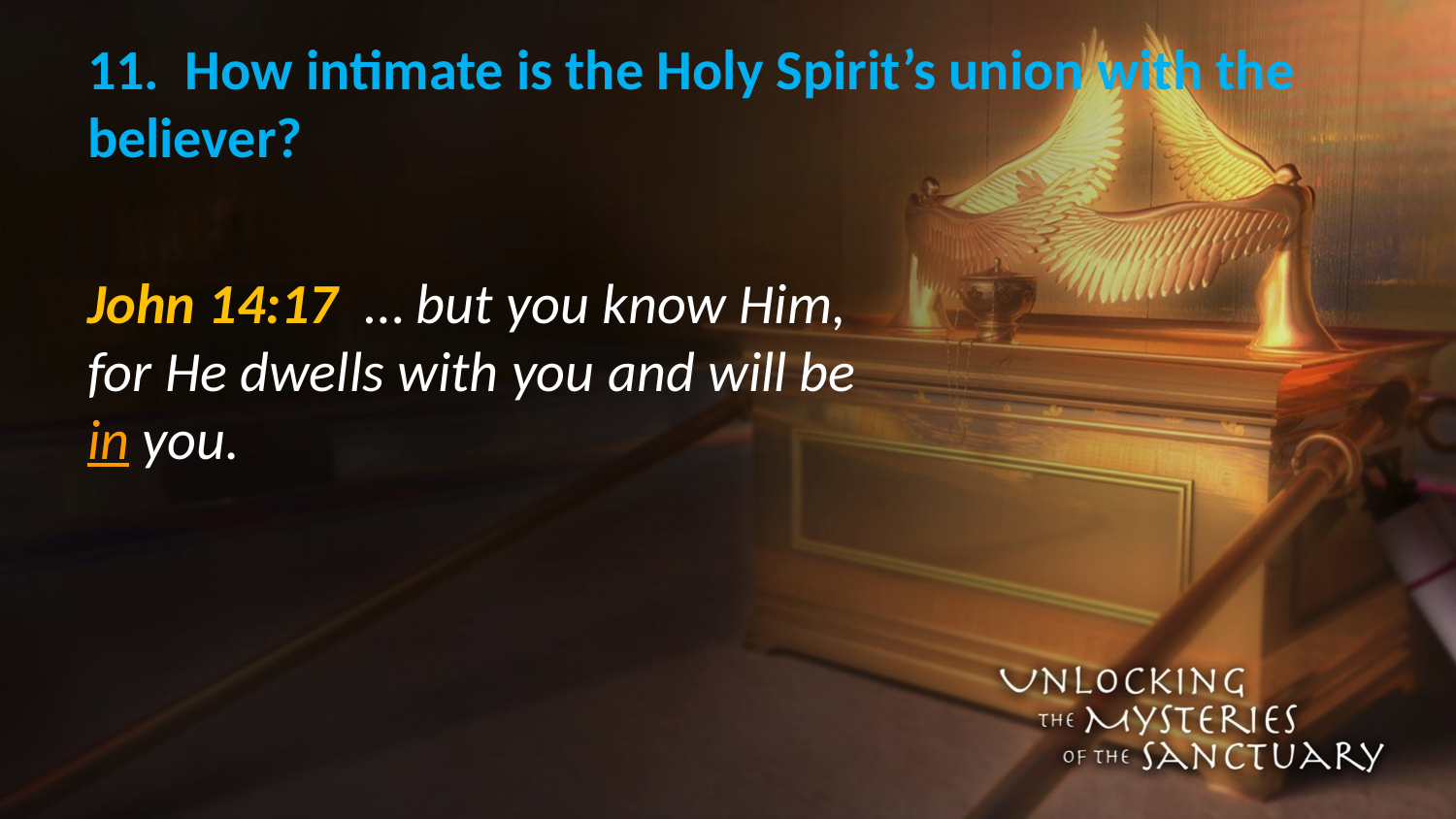

# 11.  How intimate is the Holy Spirit’s union with the believer?

John 14:17  … but you know Him, for He dwells with you and will be in you.